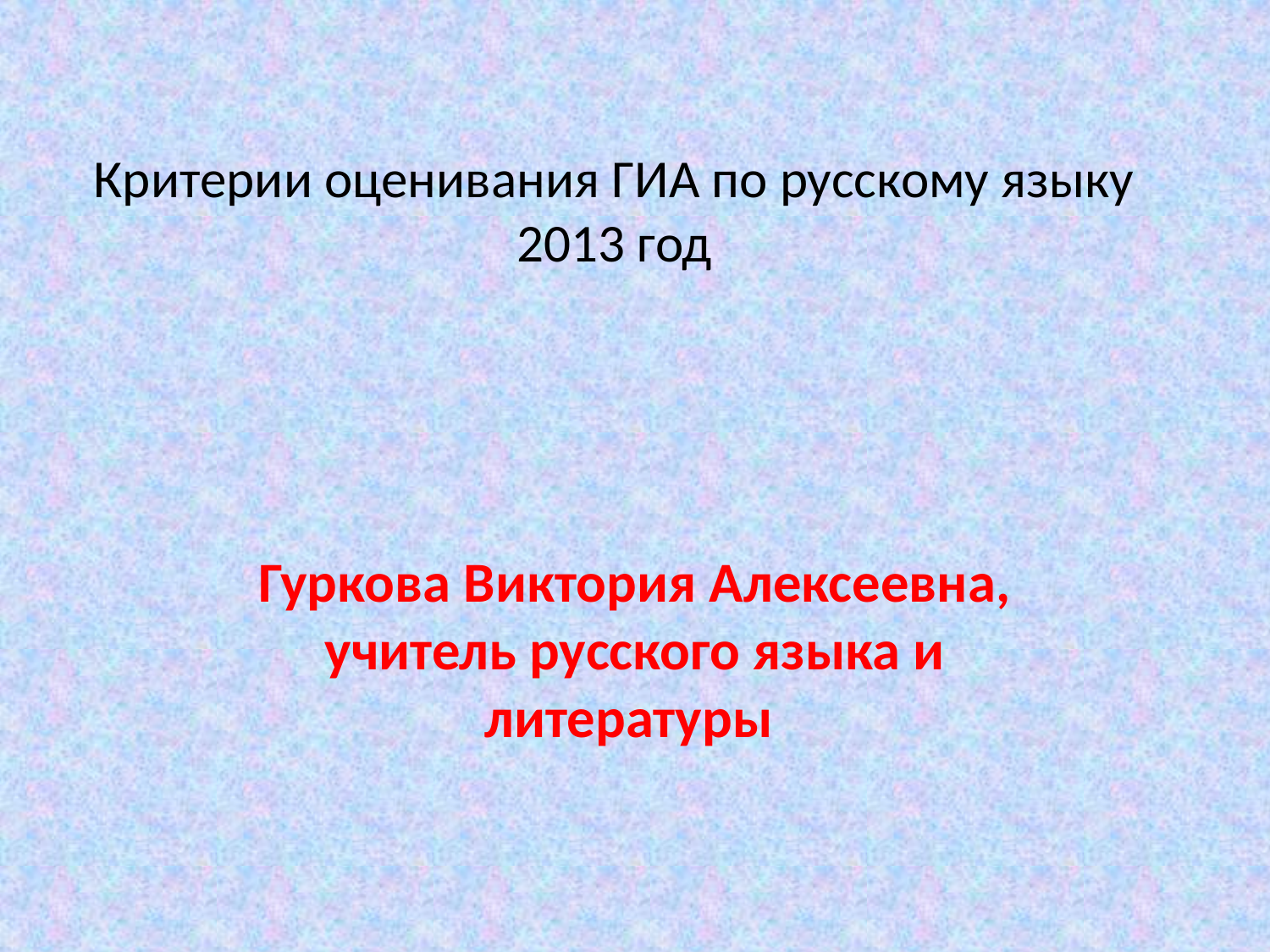

# Критерии оценивания ГИА по русскому языку 2013 год
Гуркова Виктория Алексеевна, учитель русского языка и литературы